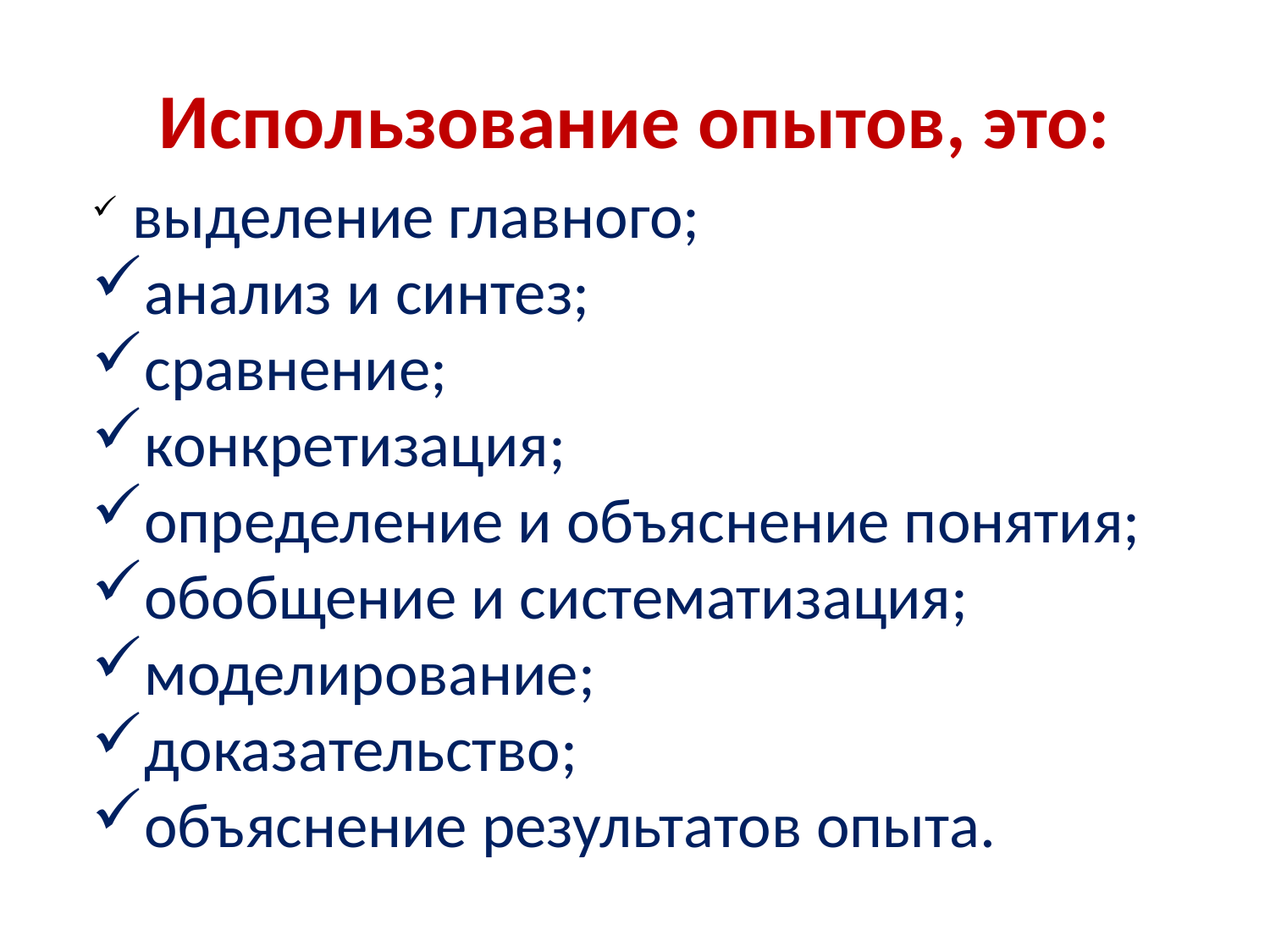

# Использование опытов, это:
  выделение главного;
анализ и синтез;
сравнение;
конкретизация;
определение и объяснение понятия;
обобщение и систематизация;
моделирование;
доказательство;
объяснение результатов опыта.